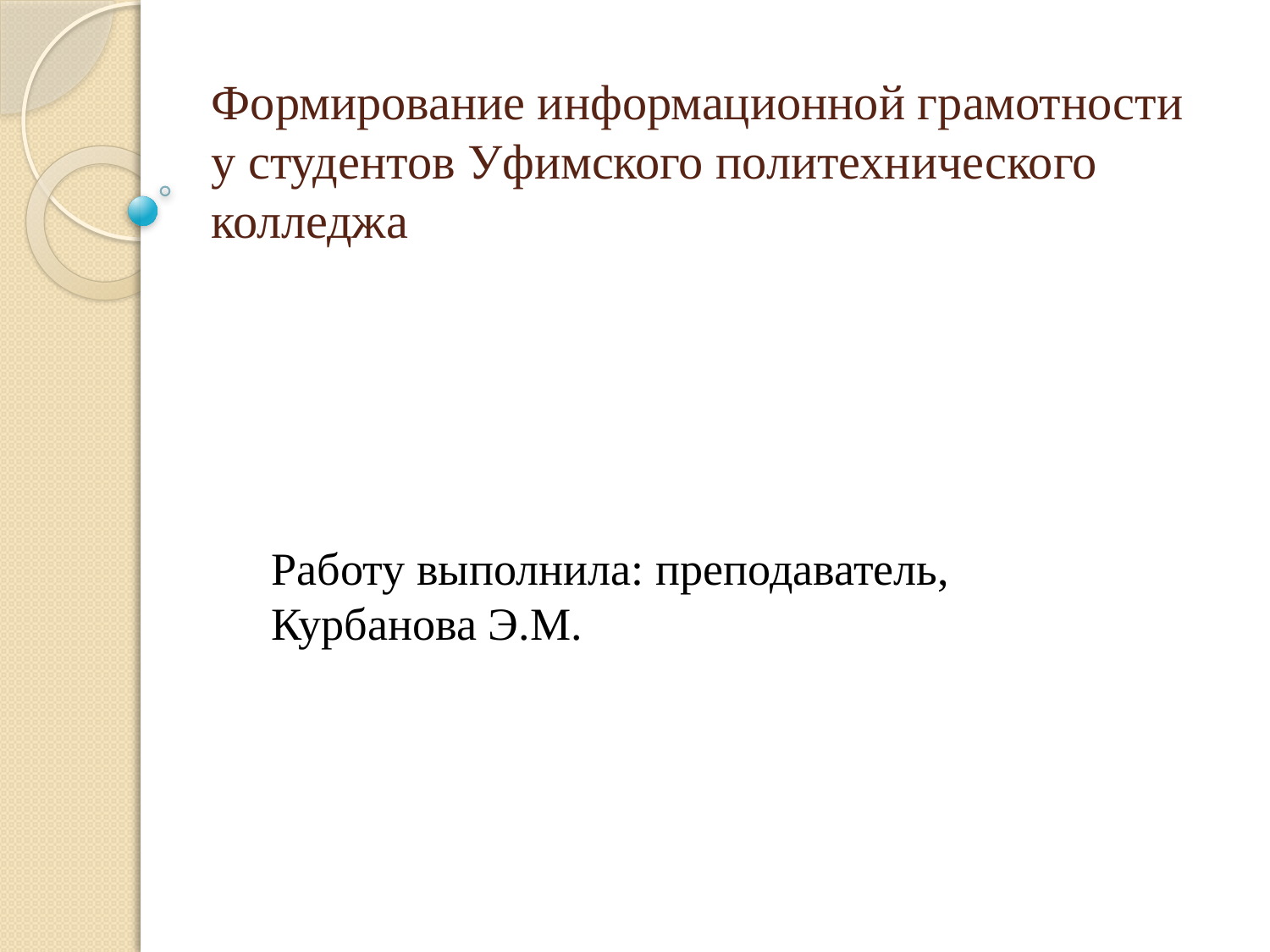

# Формирование информационной грамотности  у студентов Уфимского политехнического колледжа
Работу выполнила: преподаватель,  Курбанова Э.М.